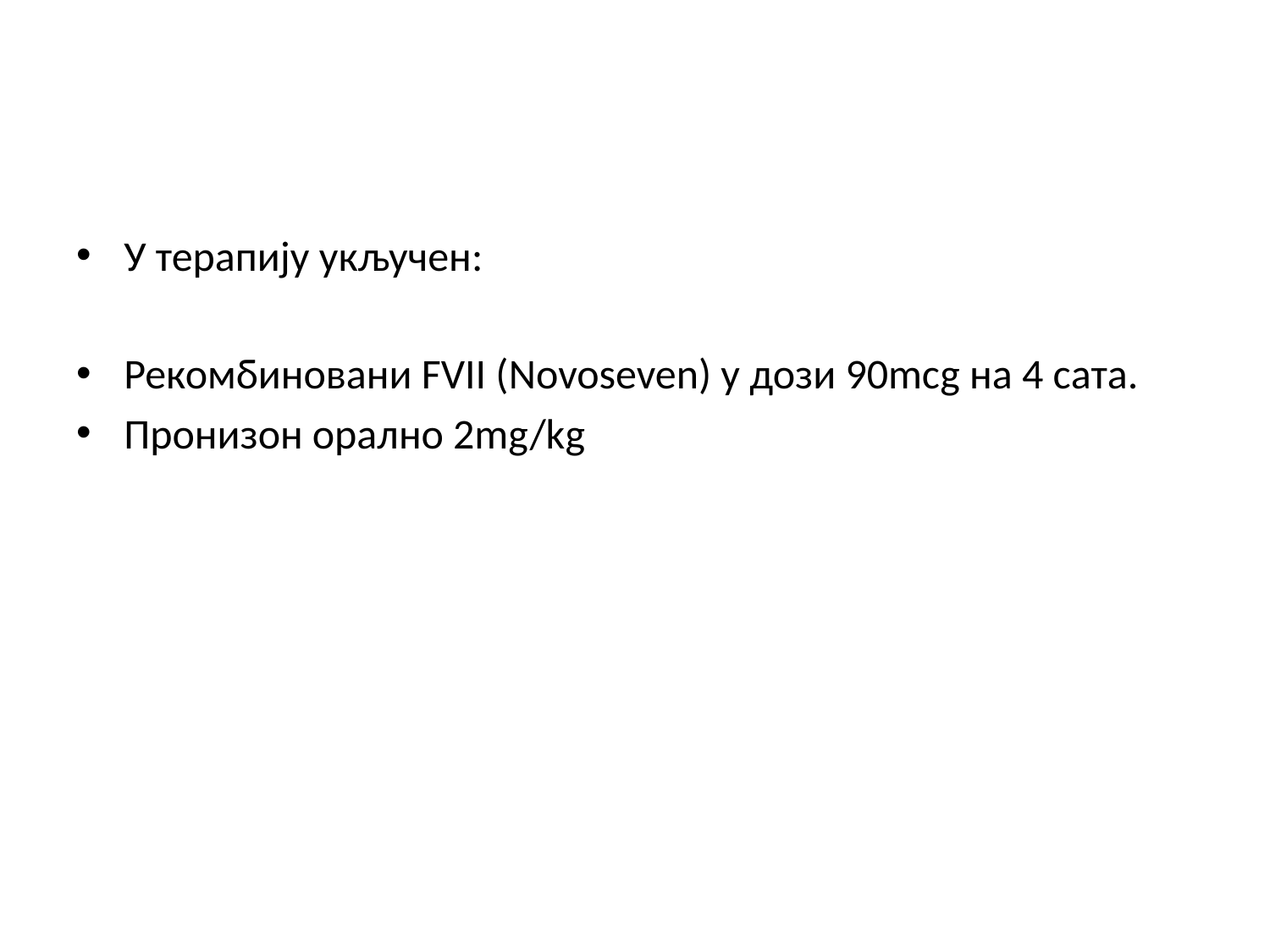

#
У терапију укључен:

Рекомбиновани FVII (Novoseven) у дози 90mcg на 4 сата.
Пронизон орално 2mg/kg